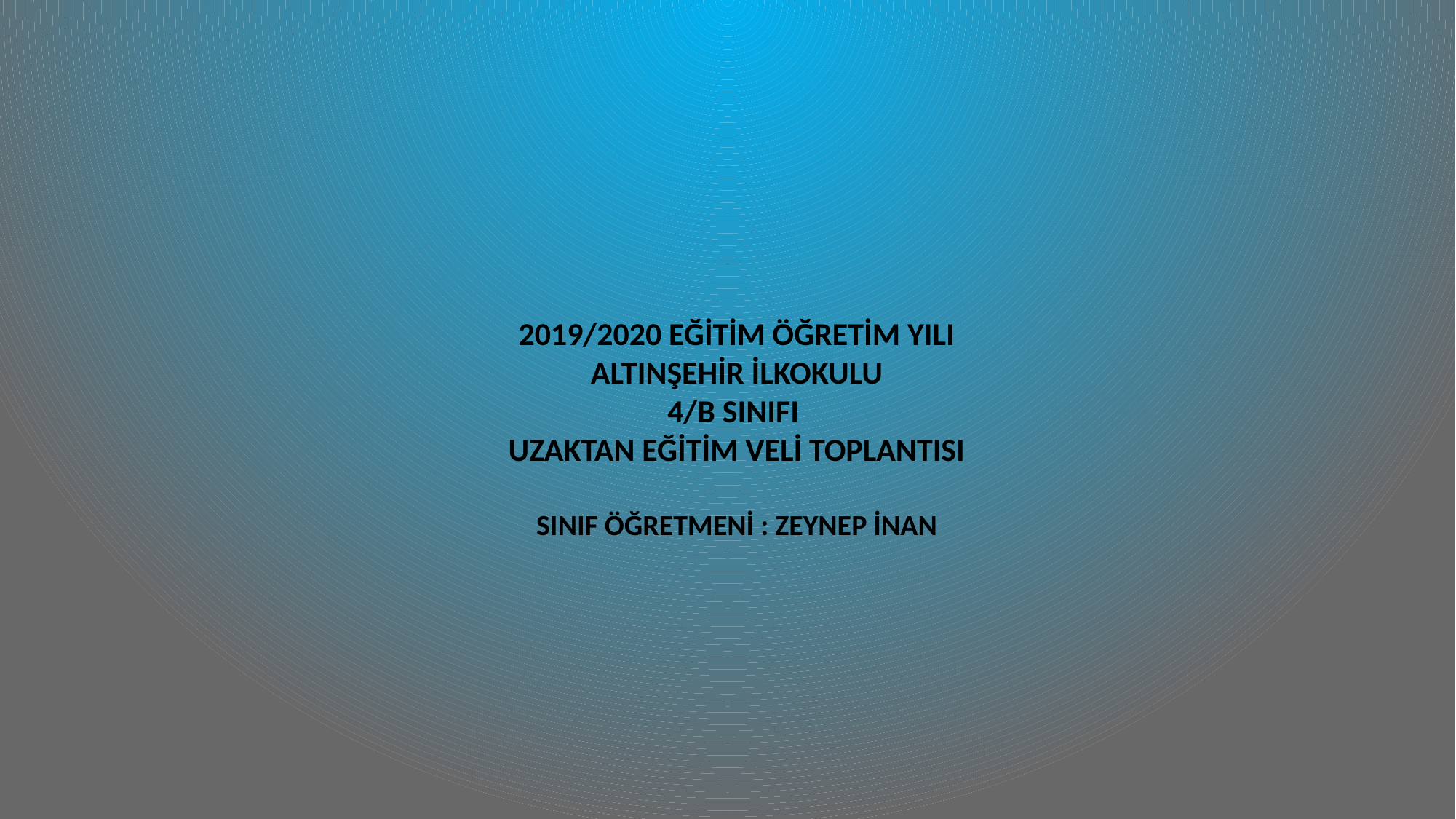

# 2019/2020 EĞİTİM ÖĞRETİM YILI ALTINŞEHİR İLKOKULU 4/B SINIFI UZAKTAN EĞİTİM VELİ TOPLANTISI SINIF ÖĞRETMENİ : ZEYNEP İNAN